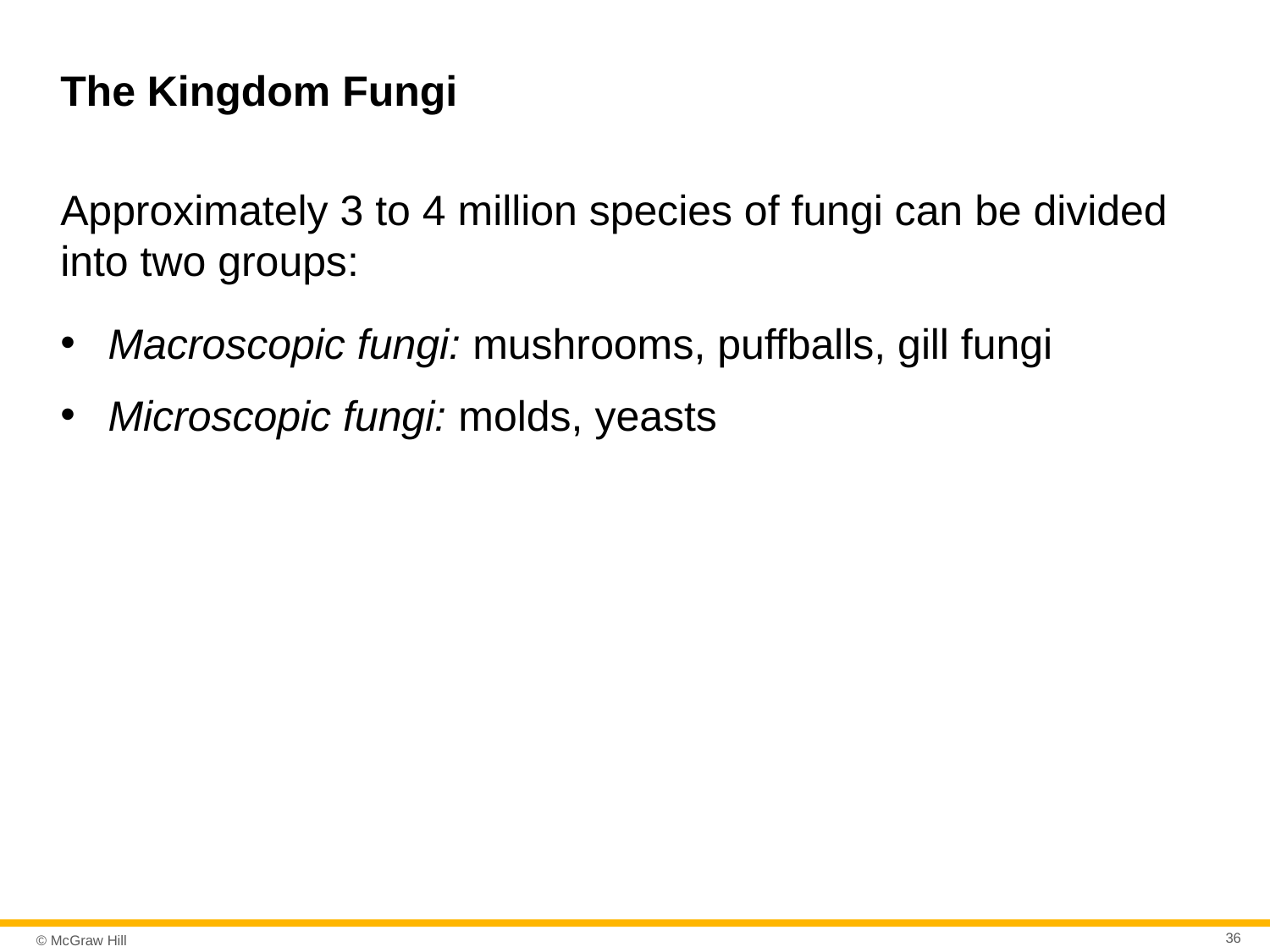

# The Kingdom Fungi
Approximately 3 to 4 million species of fungi can be divided into two groups:
Macroscopic fungi: mushrooms, puffballs, gill fungi
Microscopic fungi: molds, yeasts